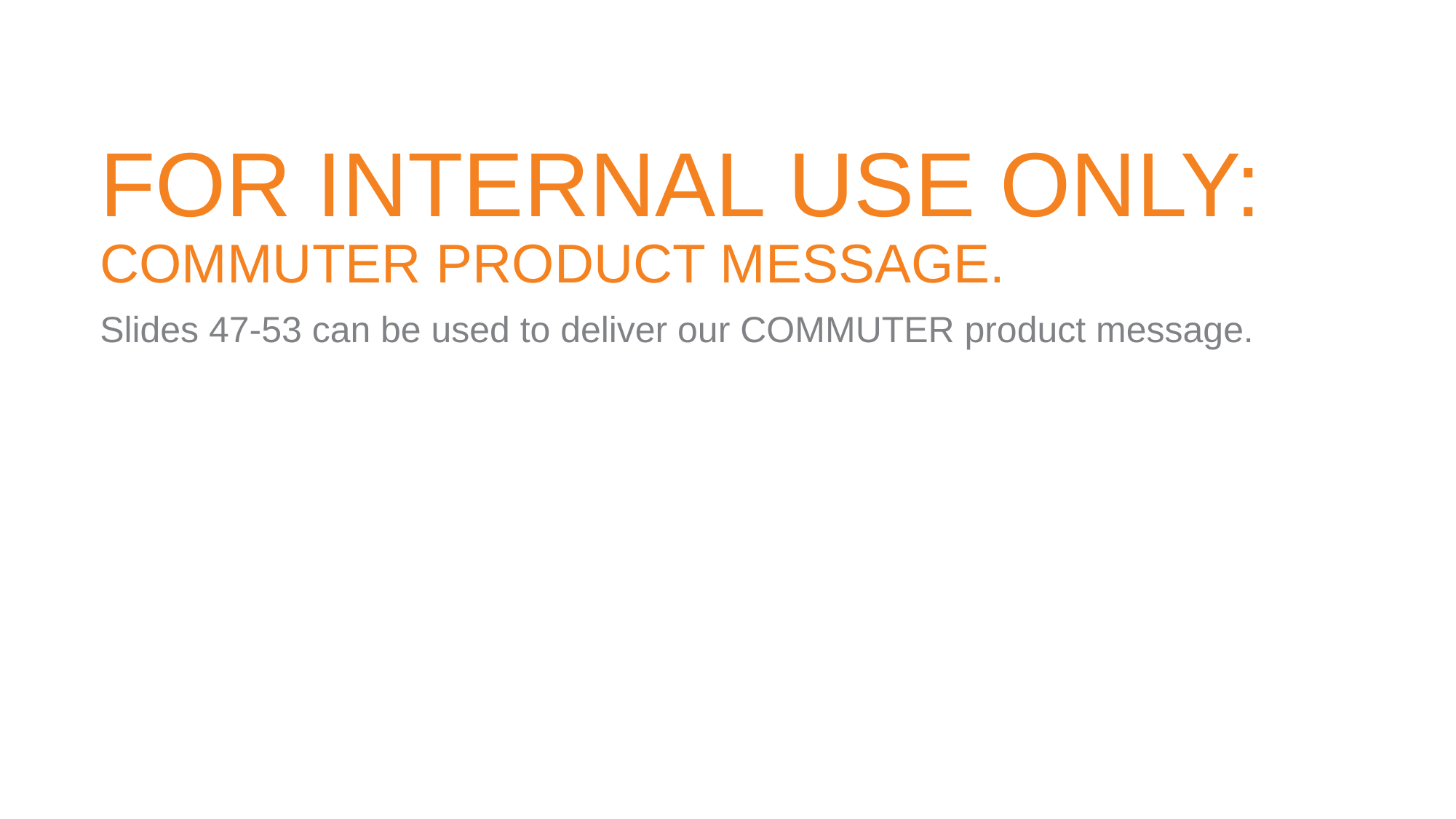

# FOR INTERNAL USE ONLY: COMMUTER PRODUCT MESSAGE.
Slides 47-53 can be used to deliver our COMMUTER product message.